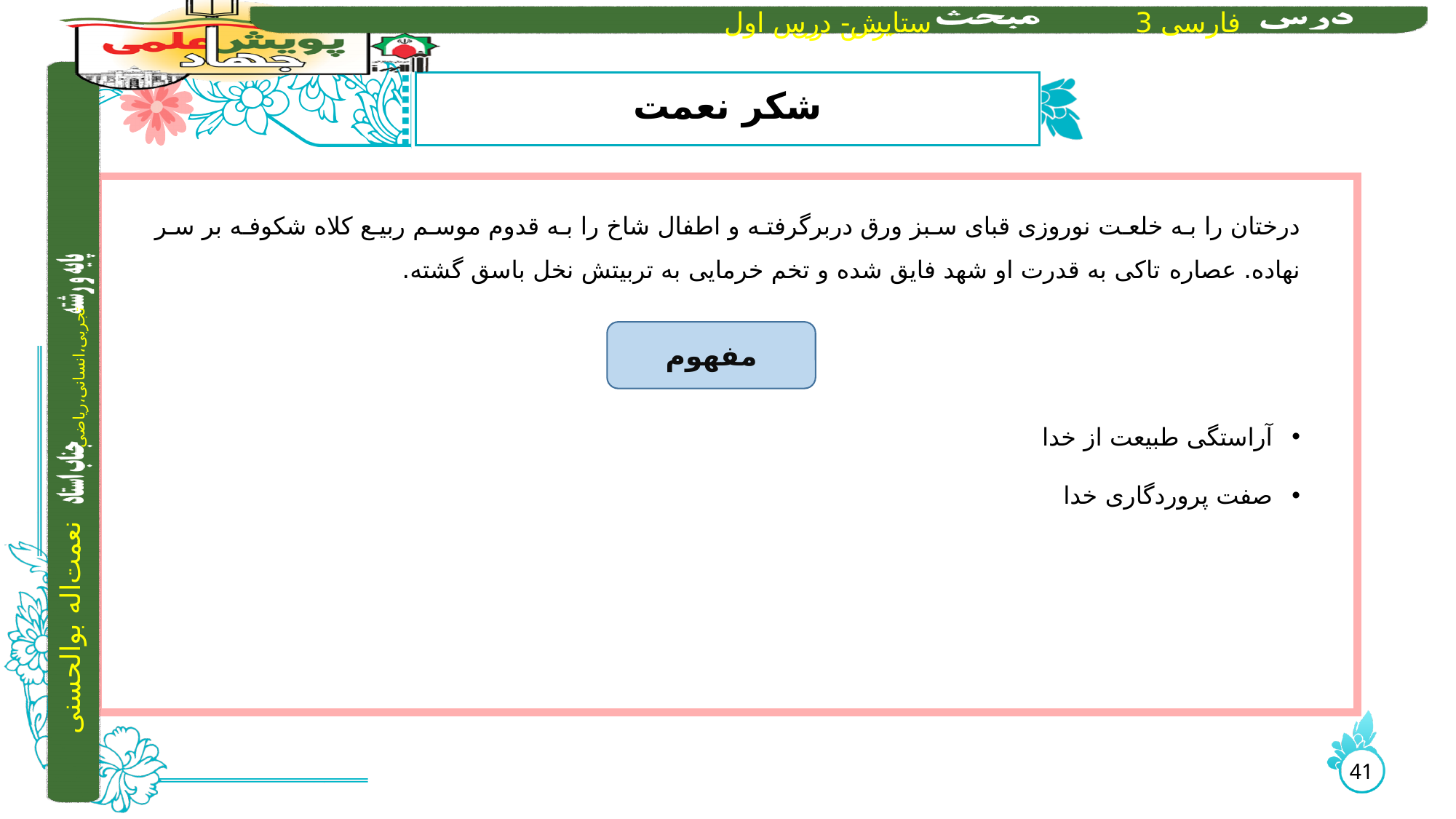

# شکر نعمت
درختان را به خلعت نوروزی قبای سبز ورق دربرگرفته و اطفال شاخ را به قدوم موسم ربیع کلاه شکوفه بر سر نهاده. عصاره‌ تاکی به قدرت او شهد فایق شده و تخم خرمایی به تربیتش نخل باسق گشته.
آراستگی طبیعت از خدا
صفت پروردگاری خدا